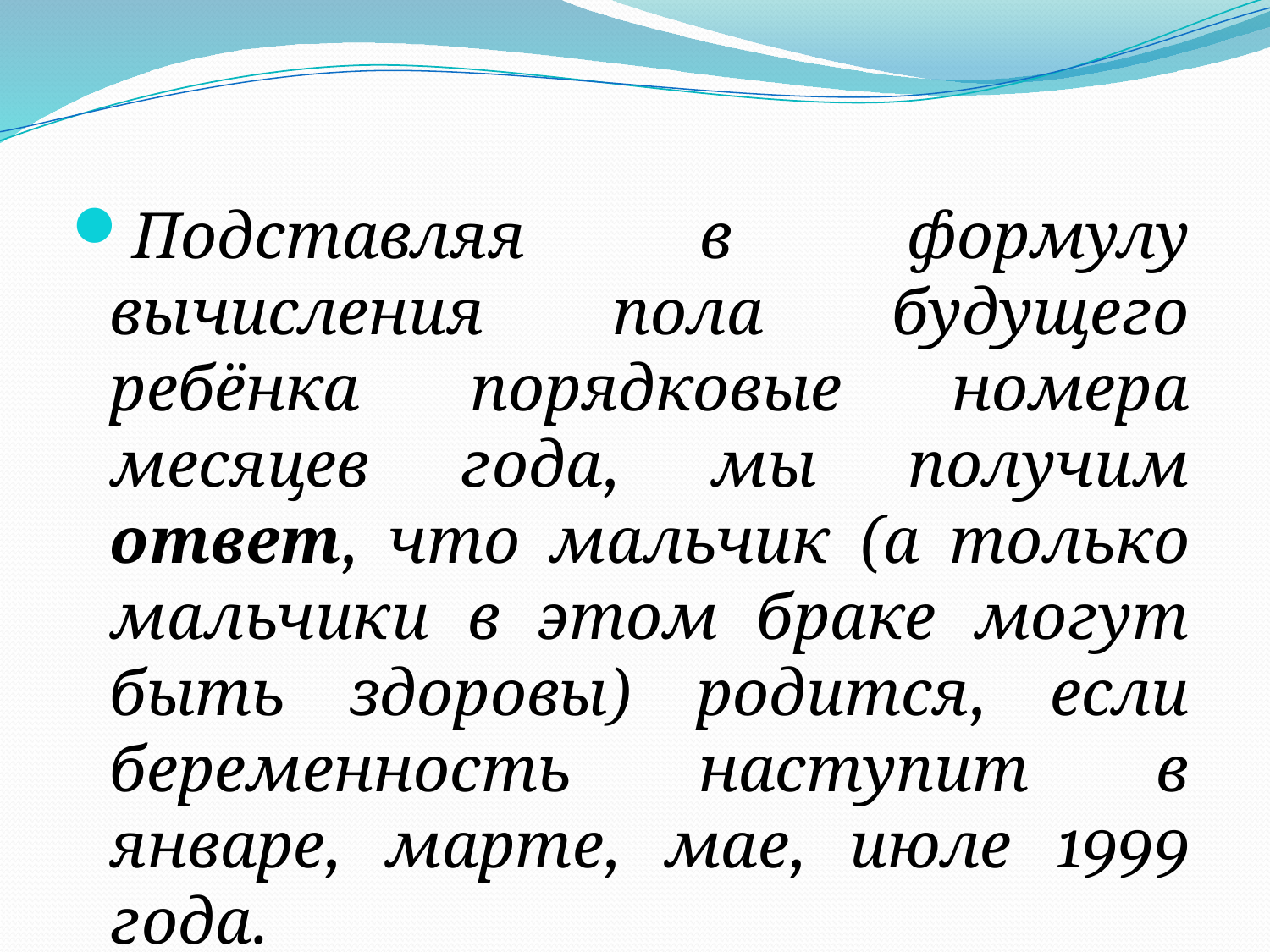

Подставляя в формулу вычисления пола будущего ребёнка порядковые номера месяцев года, мы получим ответ, что мальчик (а только мальчики в этом браке могут быть здоровы) родится, если беременность наступит в январе, марте, мае, июле 1999 года.